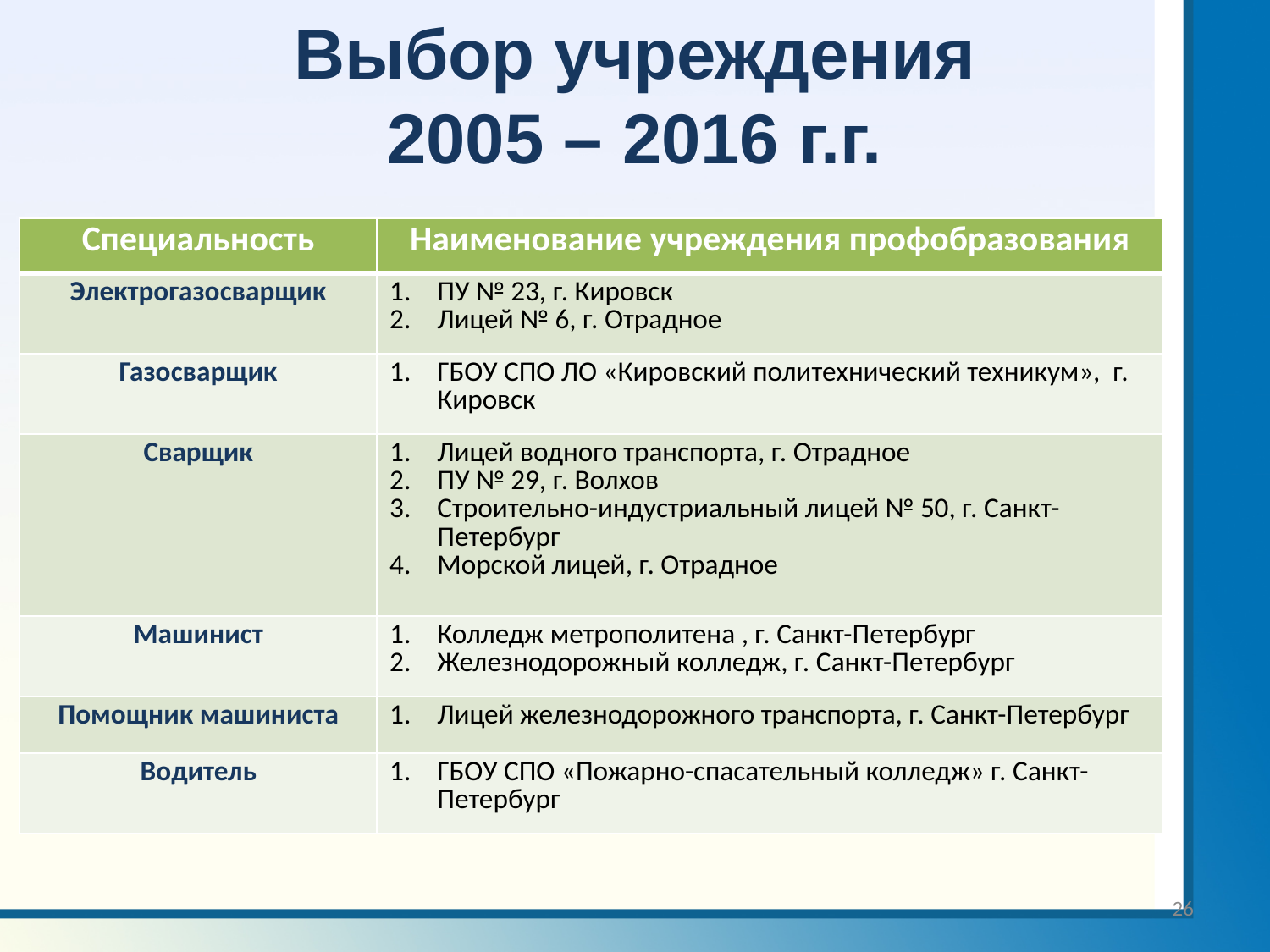

# Выбор учреждения 2005 – 2016 г.г.
| Специальность | Наименование учреждения профобразования |
| --- | --- |
| Электрогазосварщик | ПУ № 23, г. Кировск Лицей № 6, г. Отрадное |
| Газосварщик | ГБОУ СПО ЛО «Кировский политехнический техникум», г. Кировск |
| Сварщик | Лицей водного транспорта, г. Отрадное ПУ № 29, г. Волхов Строительно-индустриальный лицей № 50, г. Санкт-Петербург Морской лицей, г. Отрадное |
| Машинист | Колледж метрополитена , г. Санкт-Петербург Железнодорожный колледж, г. Санкт-Петербург |
| Помощник машиниста | Лицей железнодорожного транспорта, г. Санкт-Петербург |
| Водитель | ГБОУ СПО «Пожарно-спасательный колледж» г. Санкт-Петербург |
26